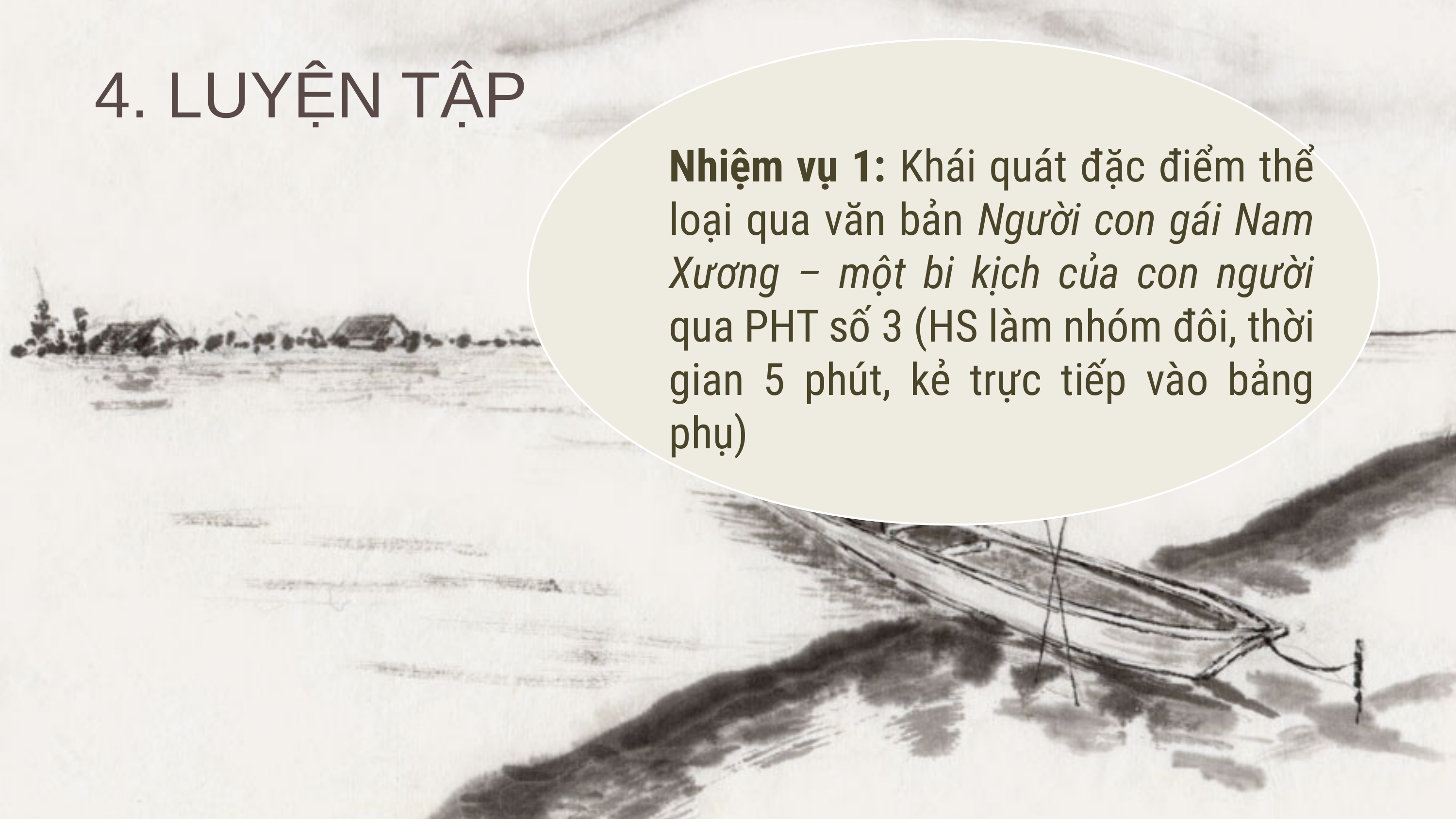

4. LUYỆN TẬP

Nhiệm vụ 1: Khái quát đặc điểm thể loại qua văn bản Người con gái Nam Xương – một bi kịch của con người qua PHT số 3 (HS làm nhóm đôi, thời gian 5 phút, kẻ trực tiếp vào bảng phụ)